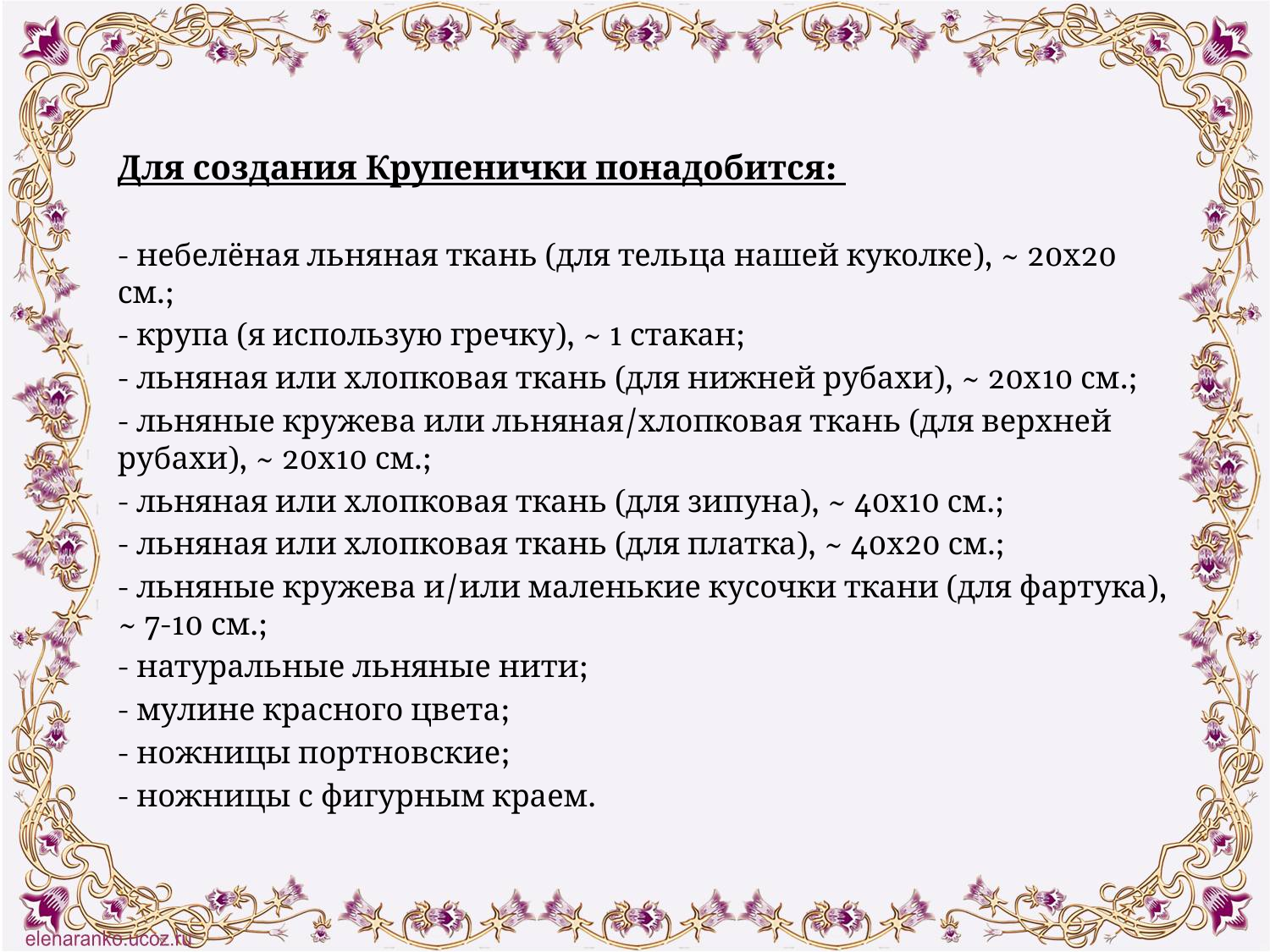

Для создания Крупенички понадобится:

- небелёная льняная ткань (для тельца нашей куколке), ~ 20х20 см.;
- крупа (я использую гречку), ~ 1 стакан;
- льняная или хлопковая ткань (для нижней рубахи), ~ 20х10 см.;
- льняные кружева или льняная/хлопковая ткань (для верхней рубахи), ~ 20х10 см.;
- льняная или хлопковая ткань (для зипуна), ~ 40х10 см.;
- льняная или хлопковая ткань (для платка), ~ 40х20 см.;
- льняные кружева и/или маленькие кусочки ткани (для фартука), ~ 7-10 см.;
- натуральные льняные нити;
- мулине красного цвета;
- ножницы портновские;
- ножницы с фигурным краем.